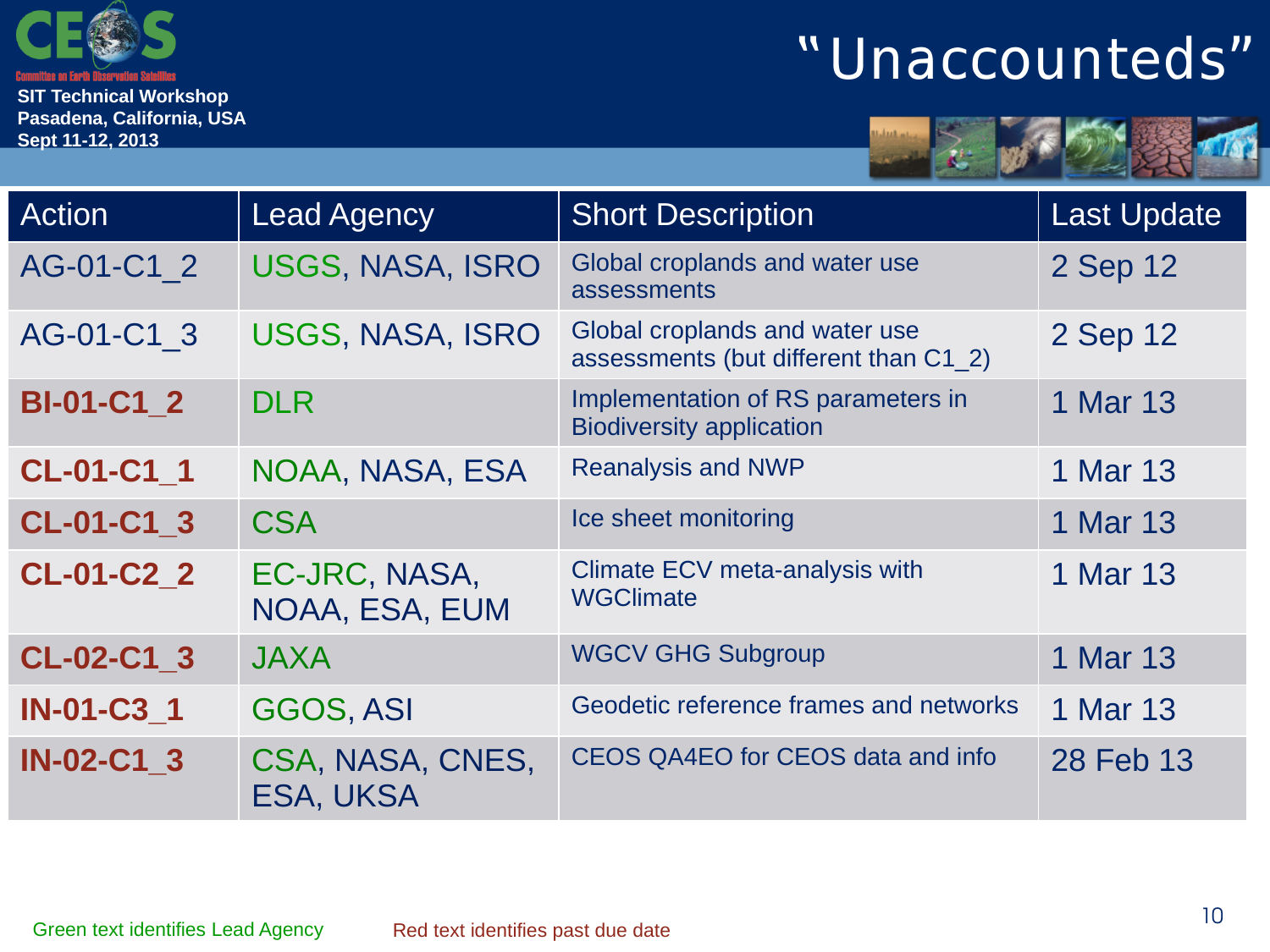

“Unaccounteds”
| Action | Lead Agency | Short Description | Last Update |
| --- | --- | --- | --- |
| AG-01-C1\_2 | USGS, NASA, ISRO | Global croplands and water use assessments | 2 Sep 12 |
| AG-01-C1\_3 | USGS, NASA, ISRO | Global croplands and water use assessments (but different than C1\_2) | 2 Sep 12 |
| BI-01-C1\_2 | DLR | Implementation of RS parameters in Biodiversity application | 1 Mar 13 |
| CL-01-C1\_1 | NOAA, NASA, ESA | Reanalysis and NWP | 1 Mar 13 |
| CL-01-C1\_3 | CSA | Ice sheet monitoring | 1 Mar 13 |
| CL-01-C2\_2 | EC-JRC, NASA, NOAA, ESA, EUM | Climate ECV meta-analysis with WGClimate | 1 Mar 13 |
| CL-02-C1\_3 | JAXA | WGCV GHG Subgroup | 1 Mar 13 |
| IN-01-C3\_1 | GGOS, ASI | Geodetic reference frames and networks | 1 Mar 13 |
| IN-02-C1\_3 | CSA, NASA, CNES, ESA, UKSA | CEOS QA4EO for CEOS data and info | 28 Feb 13 |

10
Green text identifies Lead Agency
Red text identifies past due date